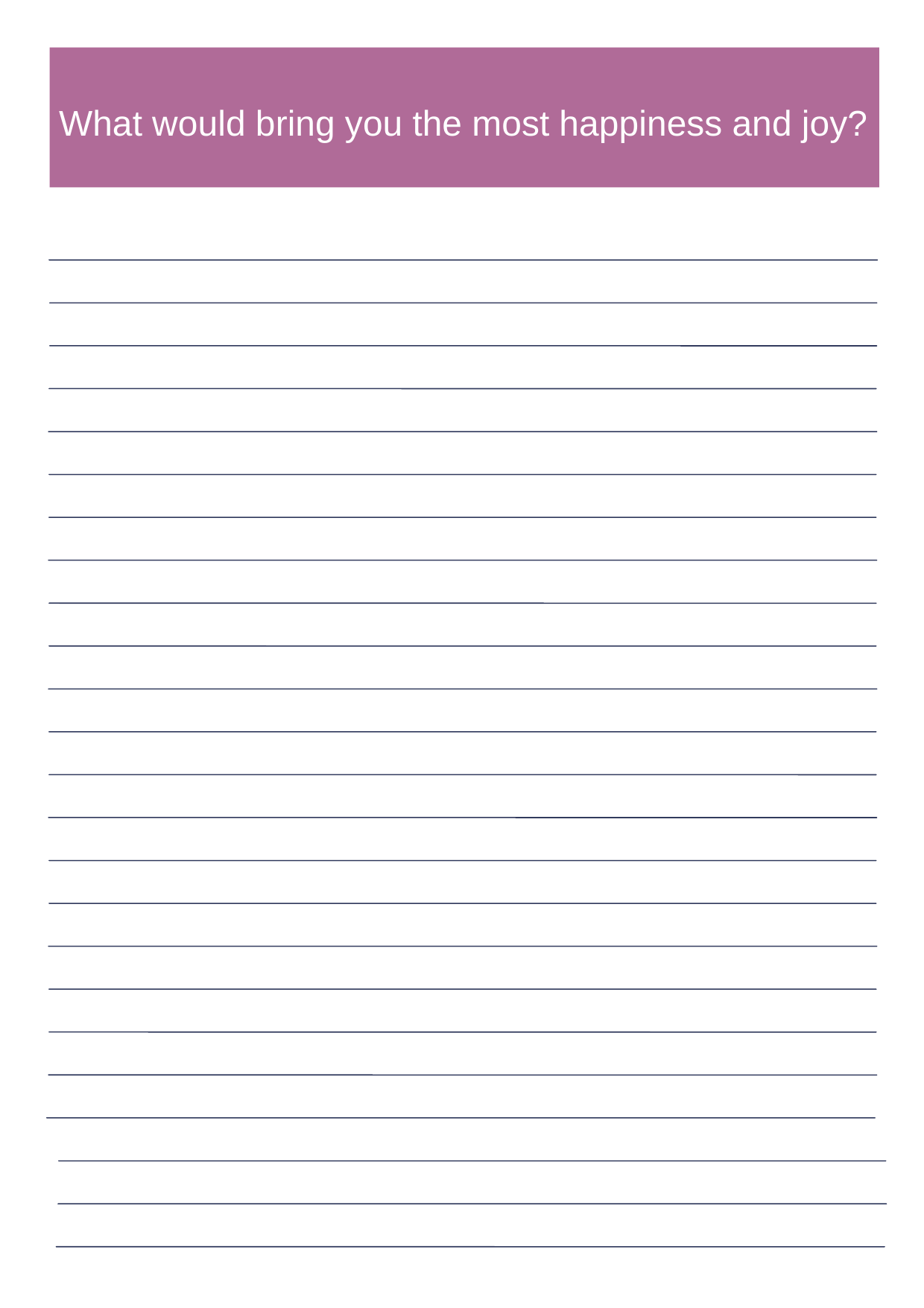

What would bring you the most happiness and joy?